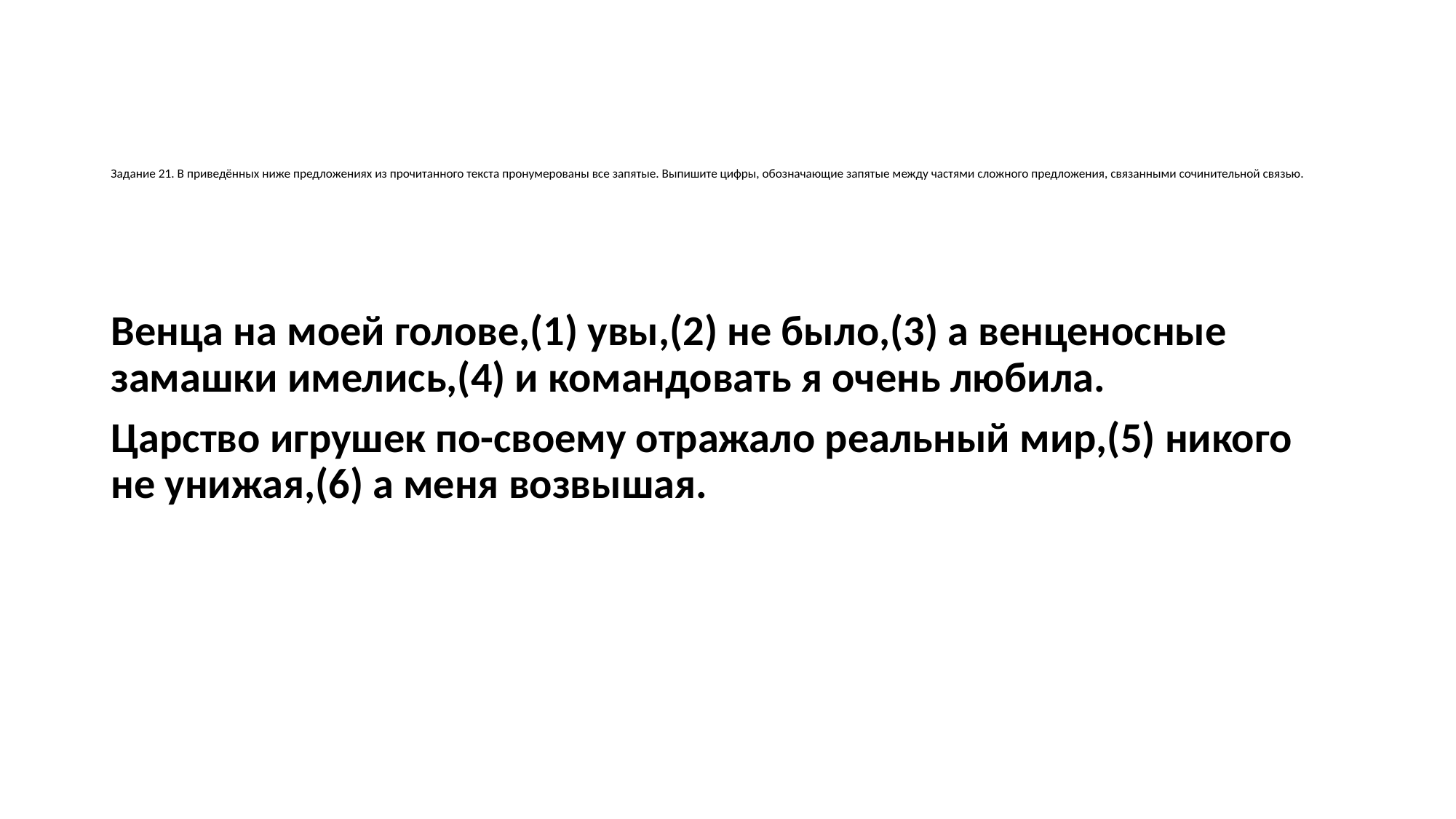

# Задание 21. В приведённых ниже предложениях из прочитанного текста пронумерованы все запятые. Выпишите цифры, обозначающие запятые между частями сложного предложения, связанными сочинительной связью.
Венца на моей голове,(1) увы,(2) не было,(3) а венценосные замашки имелись,(4) и командовать я очень любила.
Царство игрушек по-своему отражало реальный мир,(5) никого не унижая,(6) а меня возвышая.